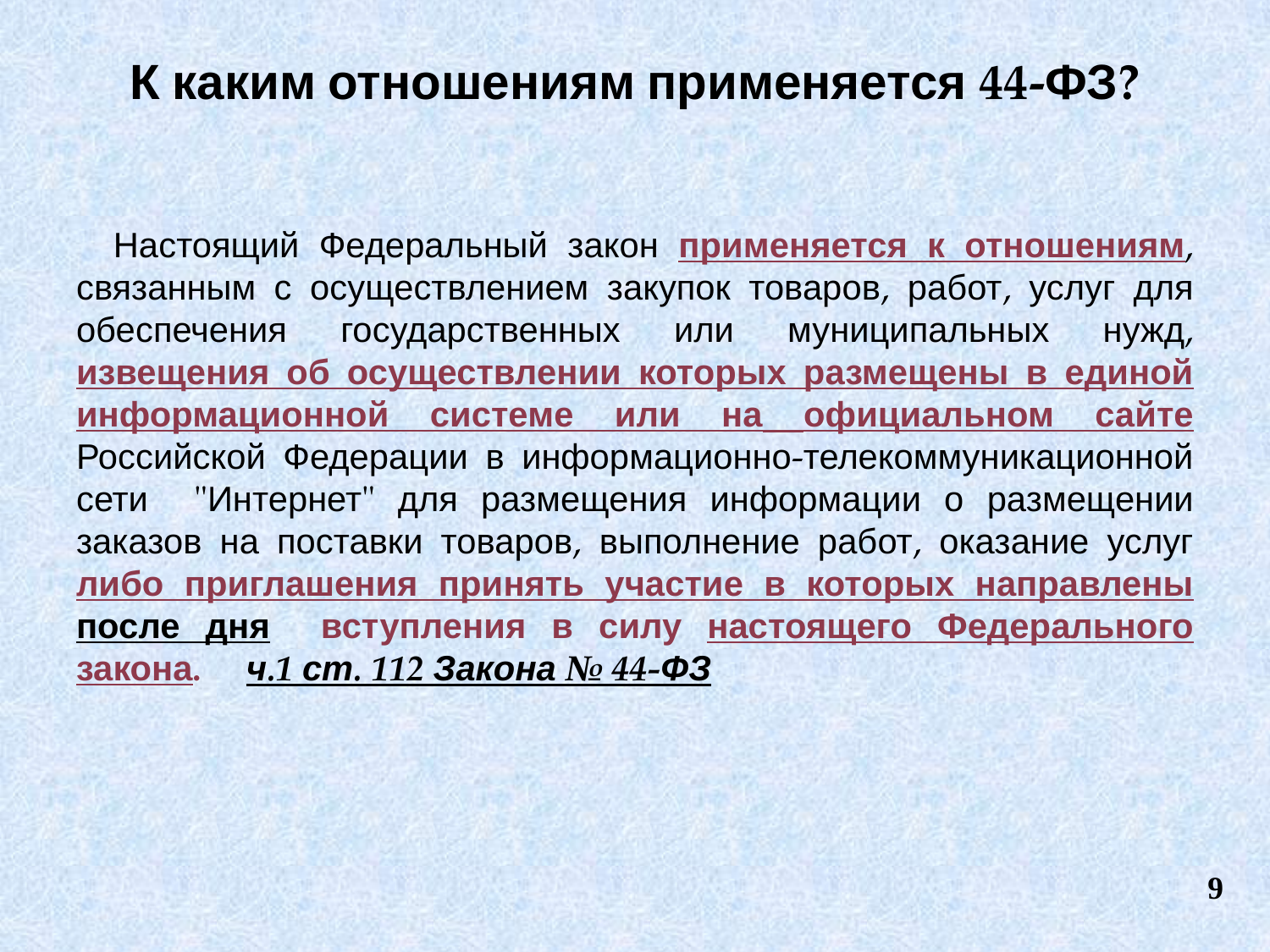

# К каким отношениям применяется 44-ФЗ?
Настоящий Федеральный закон применяется к отношениям, связанным с осуществлением закупок товаров, работ, услуг для обеспечения государственных или муниципальных нужд, извещения об осуществлении которых размещены в единой информационной системе или на официальном сайте Российской Федерации в информационно-телекоммуникационной сети  "Интернет" для размещения информации о размещении заказов на поставки товаров, выполнение работ, оказание услуг либо приглашения принять участие в которых направлены после дня  вступления в силу настоящего Федерального закона.     ч.1 ст. 112 Закона № 44-ФЗ
9